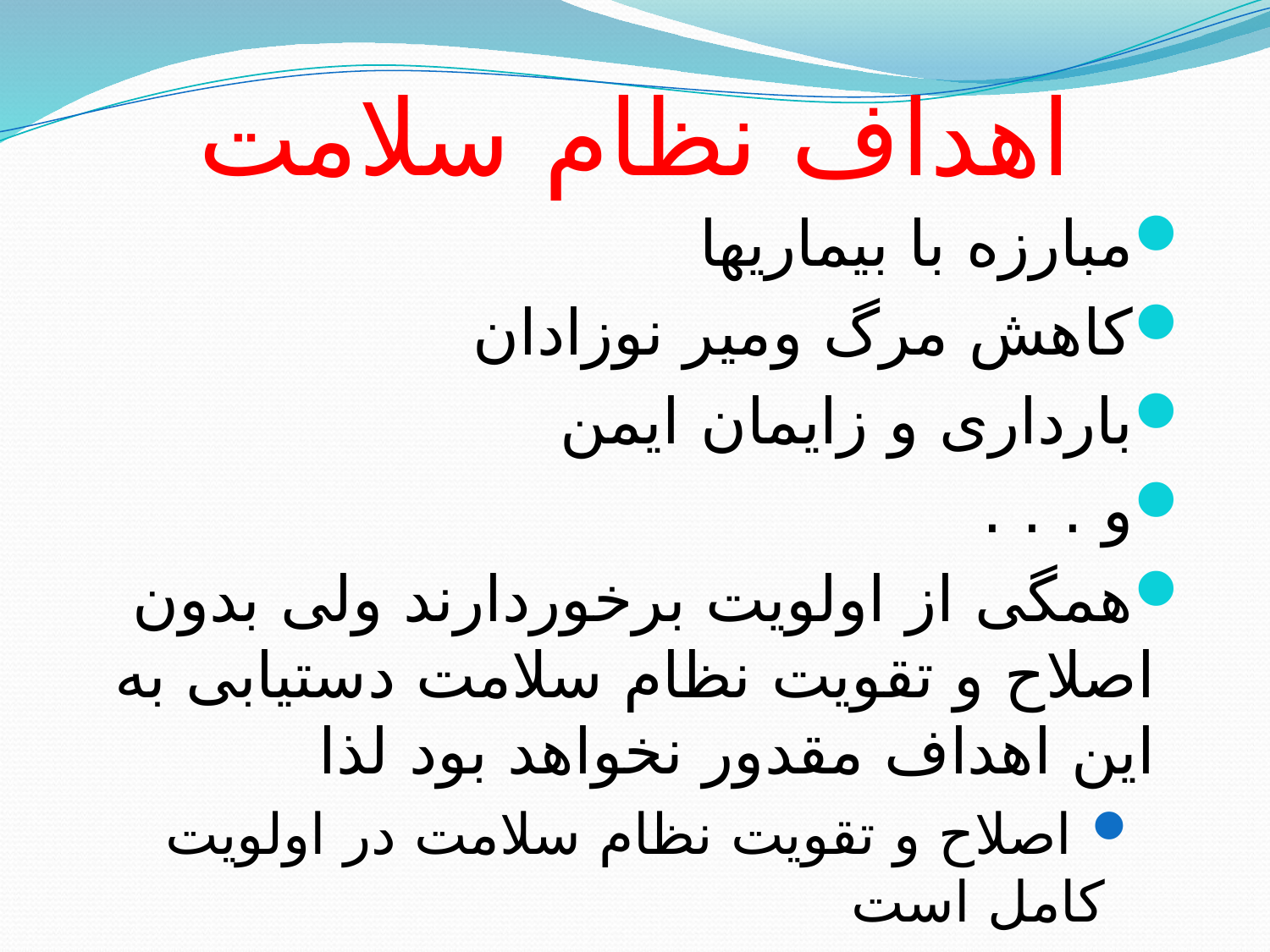

# اهداف نظام سلامت
مبارزه با بیماریها
کاهش مرگ ومیر نوزادان
بارداری و زایمان ایمن
و . . .
همگی از اولویت برخوردارند ولی بدون اصلاح و تقویت نظام سلامت دستیابی به این اهداف مقدور نخواهد بود لذا
 اصلاح و تقویت نظام سلامت در اولویت کامل است